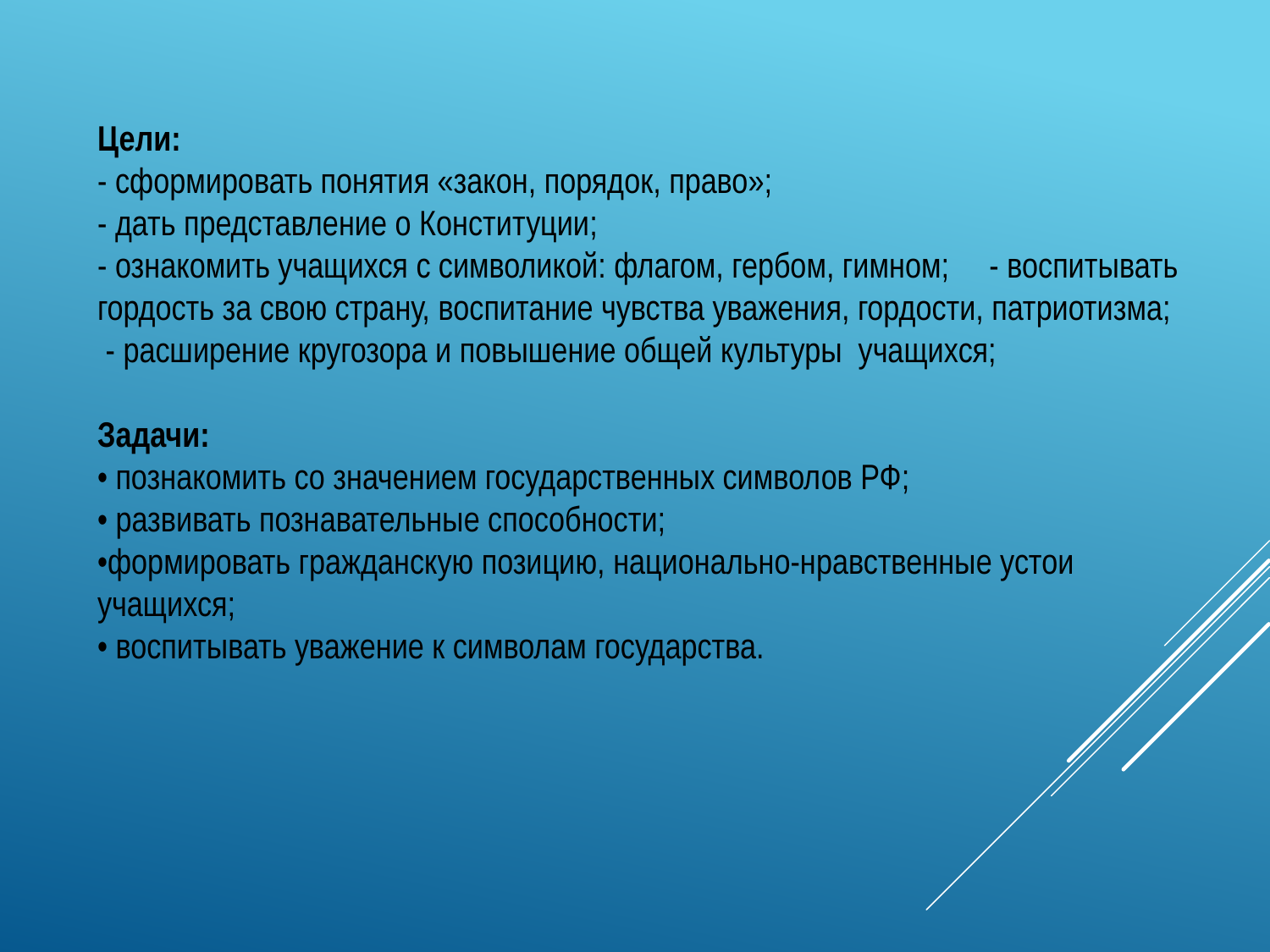

Цели:
- сформировать понятия «закон, порядок, право»;
- дать представление о Конституции;
- ознакомить учащихся с символикой: флагом, гербом, гимном;     - воспитывать гордость за свою страну, воспитание чувства уважения, гордости, патриотизма;
 - расширение кругозора и повышение общей культуры  учащихся;

Задачи:
• познакомить со значением государственных символов РФ;
• развивать познавательные способности;
•формировать гражданскую позицию, национально-нравственные устои учащихся;
• воспитывать уважение к символам государства.